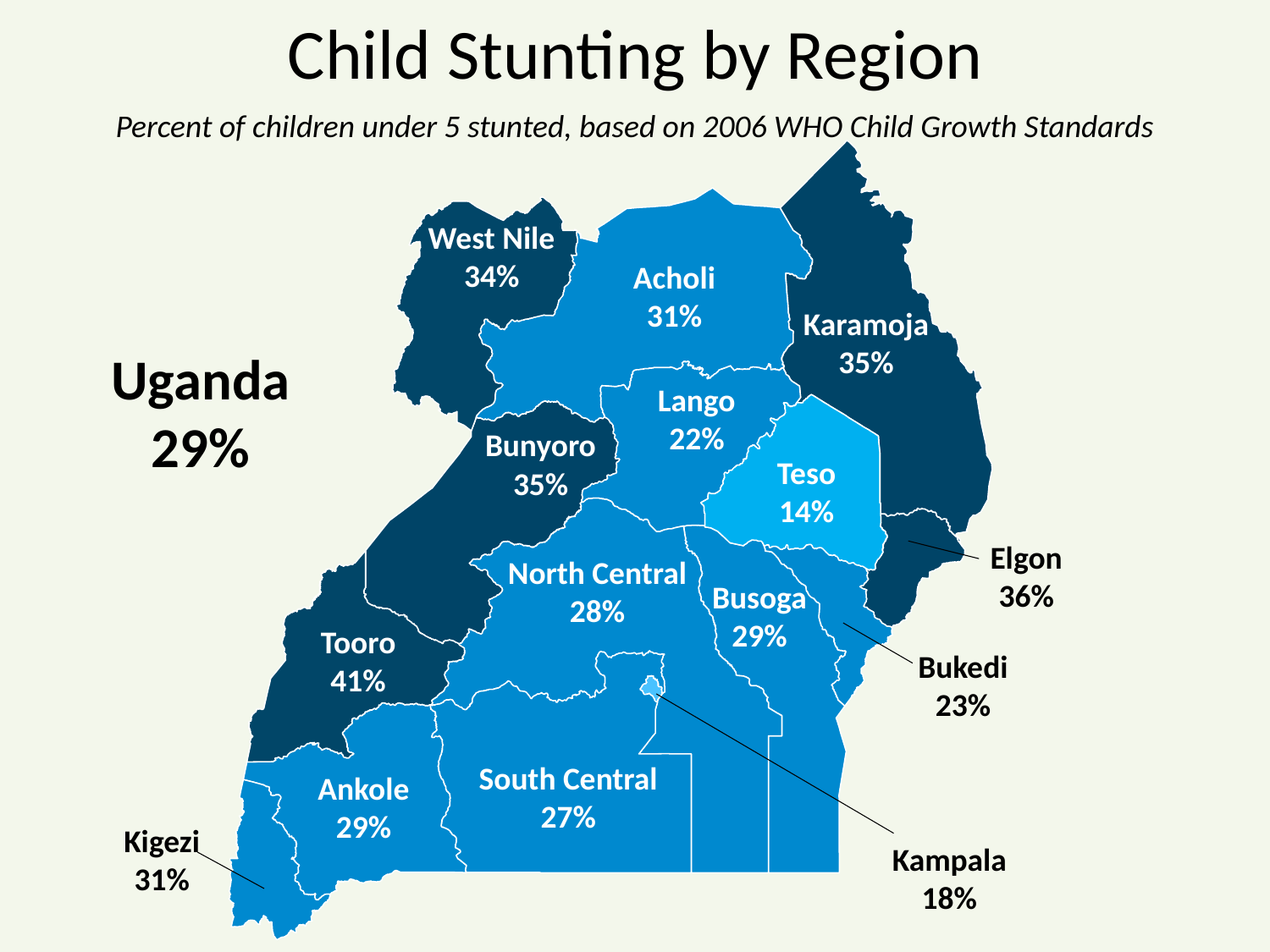

# Child Stunting by Region
Percent of children under 5 stunted, based on 2006 WHO Child Growth Standards

West Nile
34%
Acholi
31%
Karamoja
35%
Uganda
29%

Lango
22%

Bunyoro
35%
Teso
14%

Elgon
36%

North Central
28%

Busoga
29%
Tooro
41%
Bukedi
23%

South Central
27%
Ankole
29%

Kigezi
31%
Kampala
18%